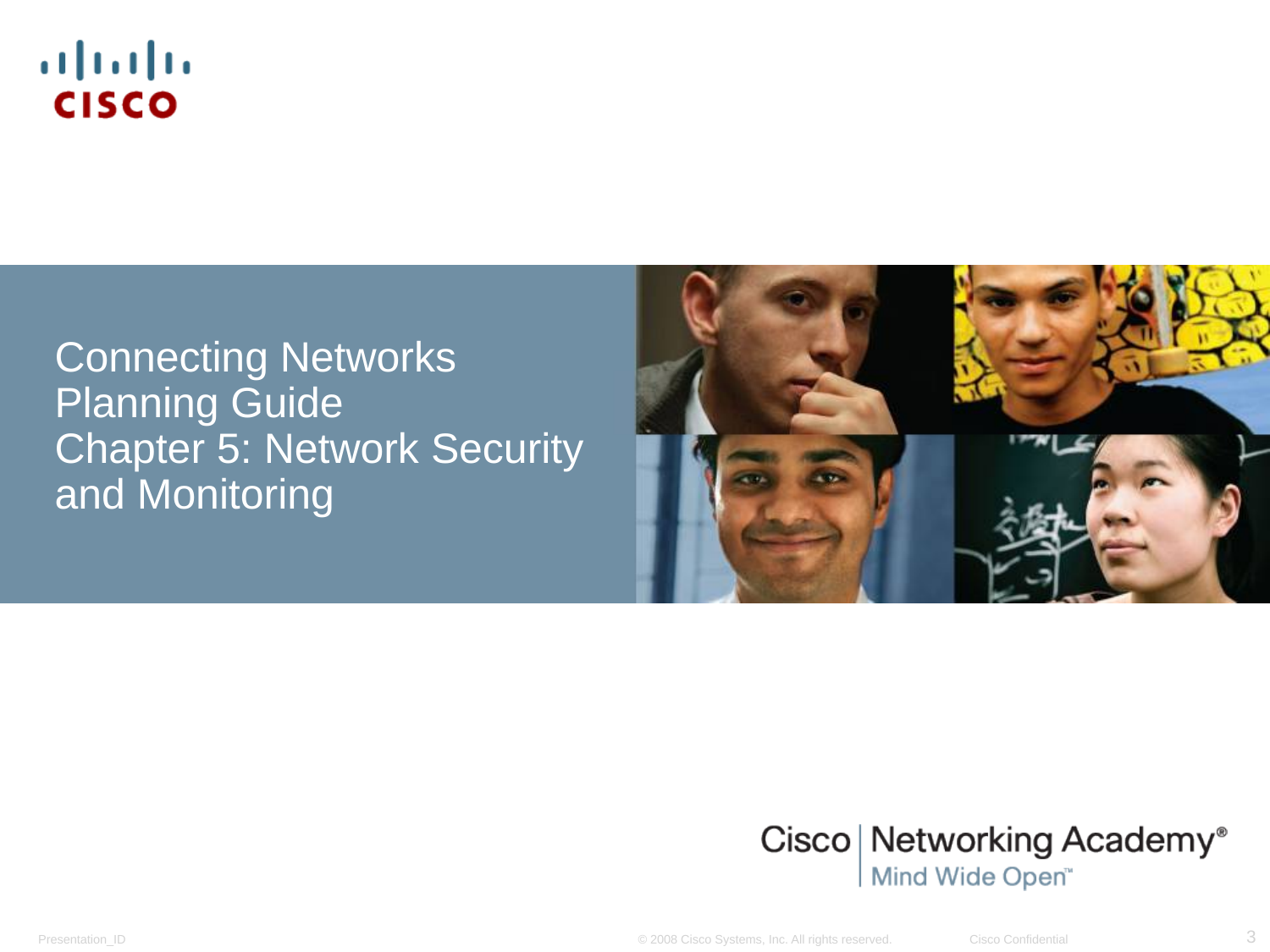

Connecting Networks
Planning Guide
Chapter 5: Network Security and Monitoring